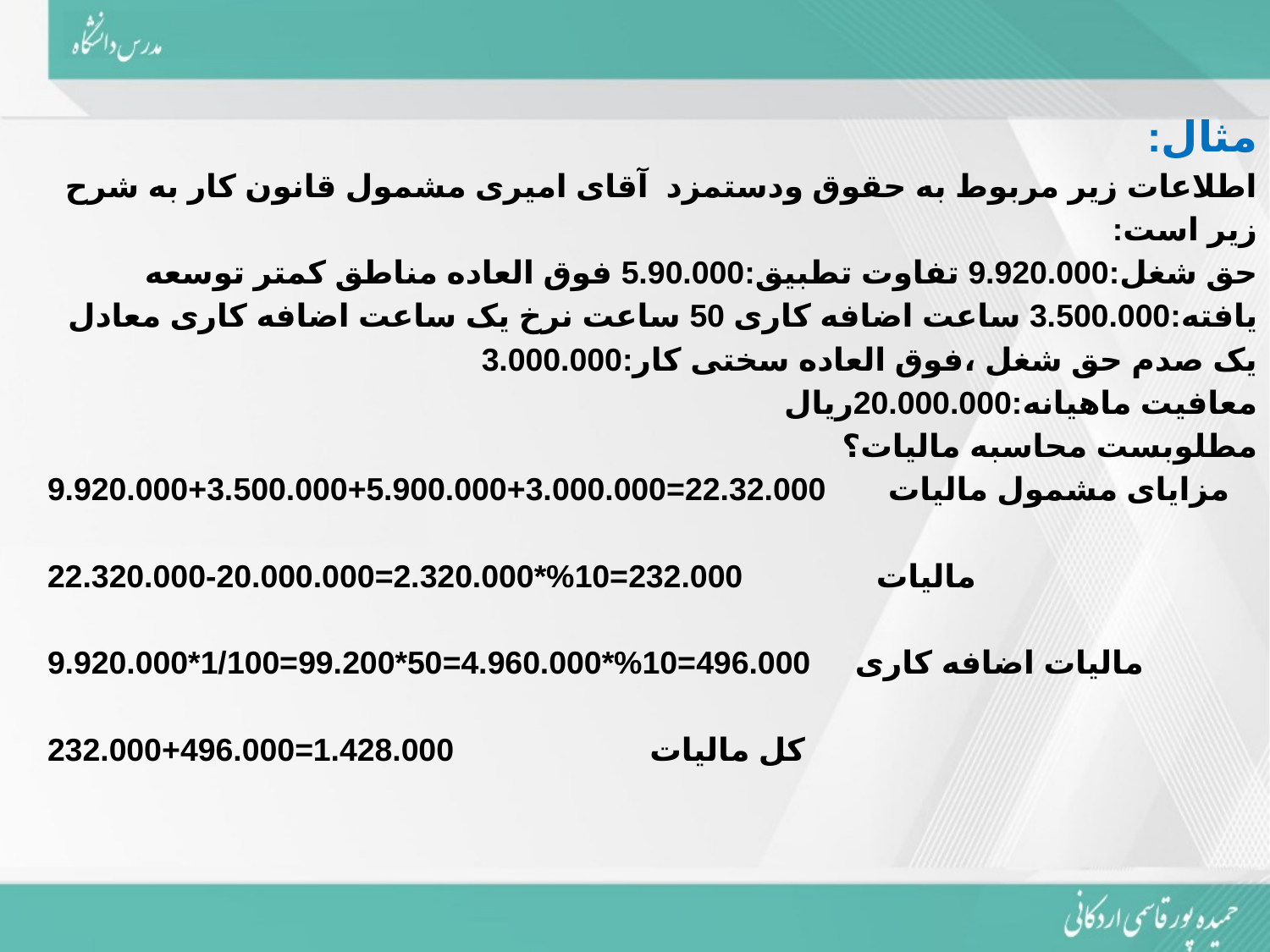

مثال:
اطلاعات زیر مربوط به حقوق ودستمزد  آقای امیری مشمول قانون کار به شرح زیر است:
حق شغل:9.920.000 تفاوت تطبیق:5.90.000 فوق العاده مناطق کمتر توسعه یافته:3.500.000 ساعت اضافه کاری 50 ساعت نرخ یک ساعت اضافه کاری معادل یک صدم حق شغل ،فوق العاده سختی کار:3.000.000
معافیت ماهیانه:20.000.000ریال
مطلوبست محاسبه مالیات؟
مزایای مشمول مالیات       22.32.000=3.000.000+5.900.000+3.500.000+9.920.000

مالیات               232.000=10%*2.320.000=20.000.000-22.320.000

مالیات اضافه کاری     496.000=10%*4.960.000=50*99.200=1/100*9.920.000

کل مالیات                      1.428.000=496.000+232.000